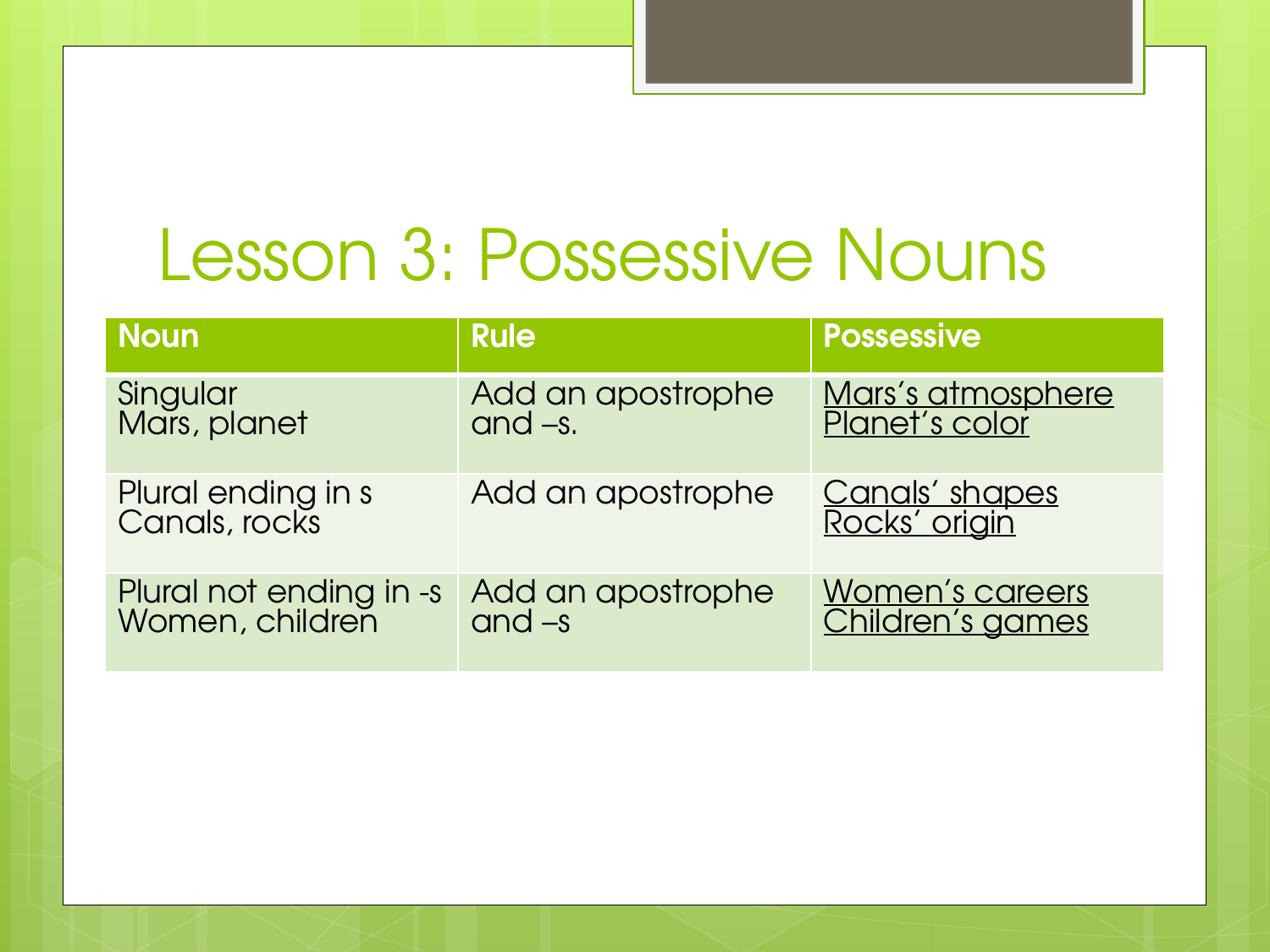

# Lesson 3: Possessive Nouns
| Noun | Rule | Possessive |
| --- | --- | --- |
| Singular Mars, planet | Add an apostrophe and –s. | Mars’s atmosphere Planet’s color |
| Plural ending in s Canals, rocks | Add an apostrophe | Canals’ shapes Rocks’ origin |
| Plural not ending in -s Women, children | Add an apostrophe and –s | Women’s careers Children’s games |